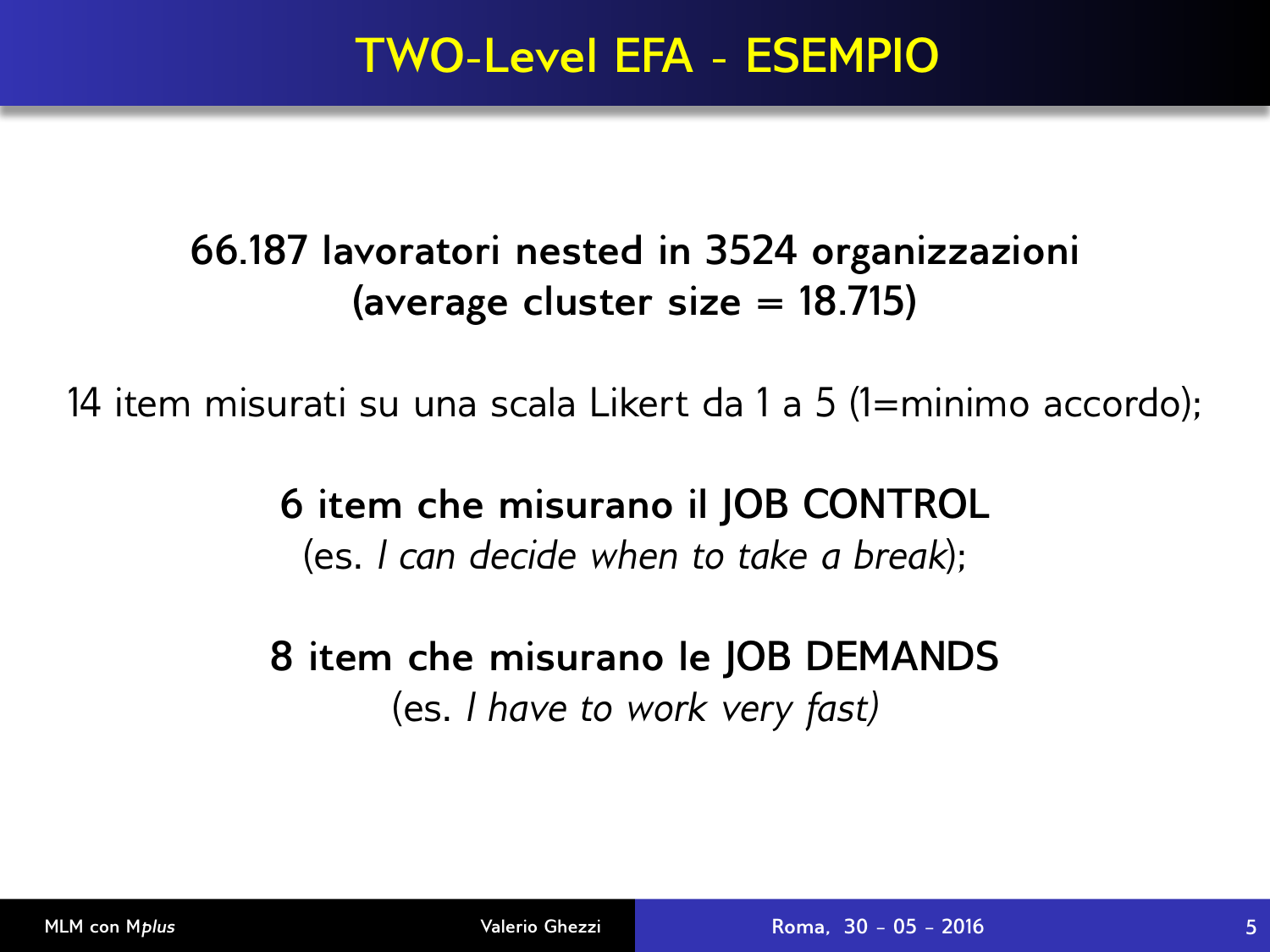

# TWO-Level EFA - ESEMPIO
66.187 lavoratori nested in 3524 organizzazioni
(average cluster size = 18.715)

14 item misurati su una scala Likert da 1 a 5 (1=minimo accordo);

6 item che misurano il JOB CONTROL
(es. I can decide when to take a break);

8 item che misurano le JOB DEMANDS
(es. I have to work very fast)
  MLM con Mplus                                                  Valerio Ghezzi
Roma,  30 – 05 – 2016
5